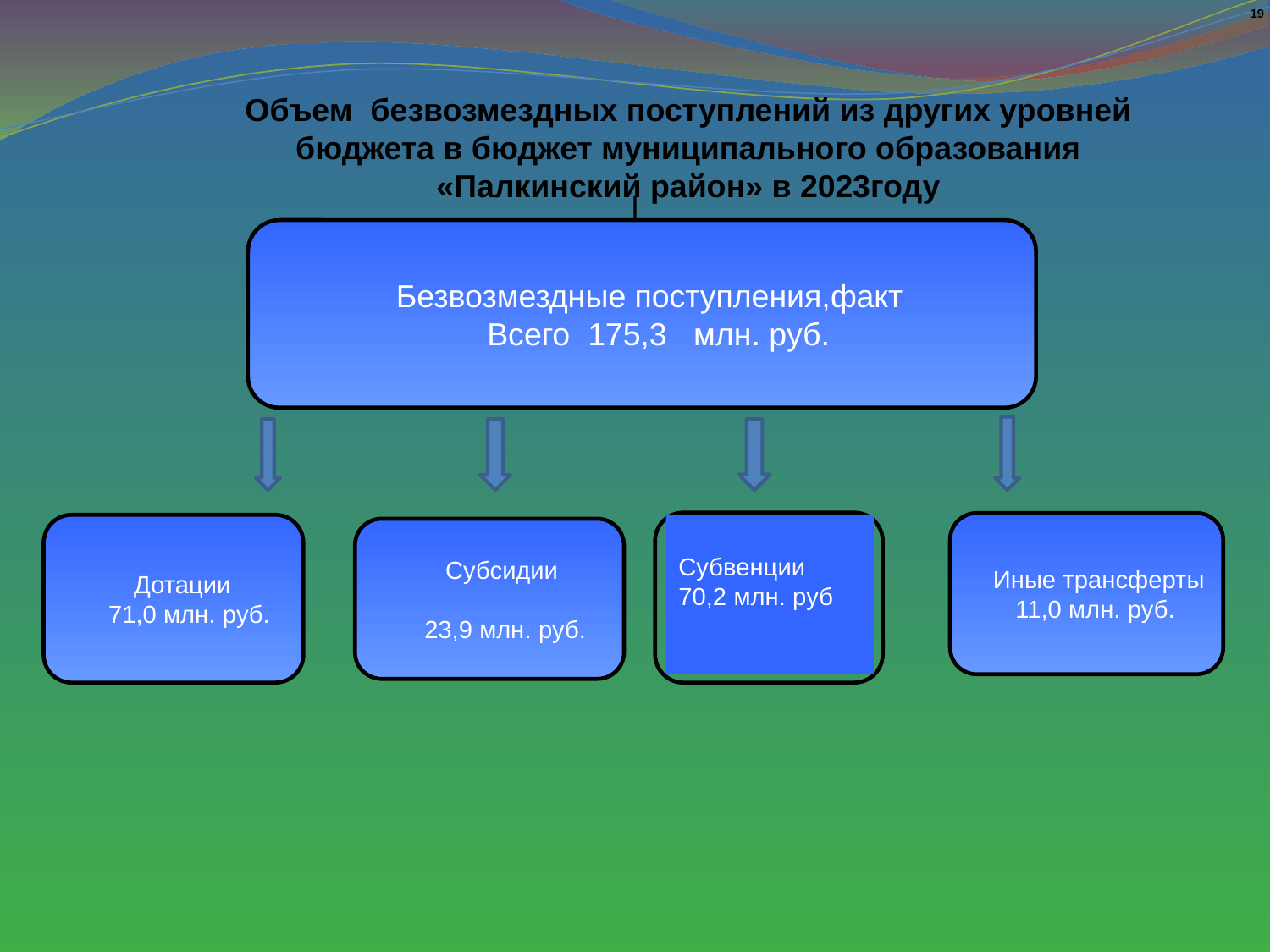

19
Объем  безвозмездных поступлений из других уровней бюджета в бюджет муниципального образования «Палкинский район» в 2023году

Безвозмездные поступления,факт
 Всего  175,3   млн. руб.

66,2 млн. руб.
Иные межбюджетные
Иные трансферты
11,0 млн. руб.

Дотации
 71,0 млн. руб.

Субвенции
70,2 млн. руб
Субсидии

 23,9 млн. руб.